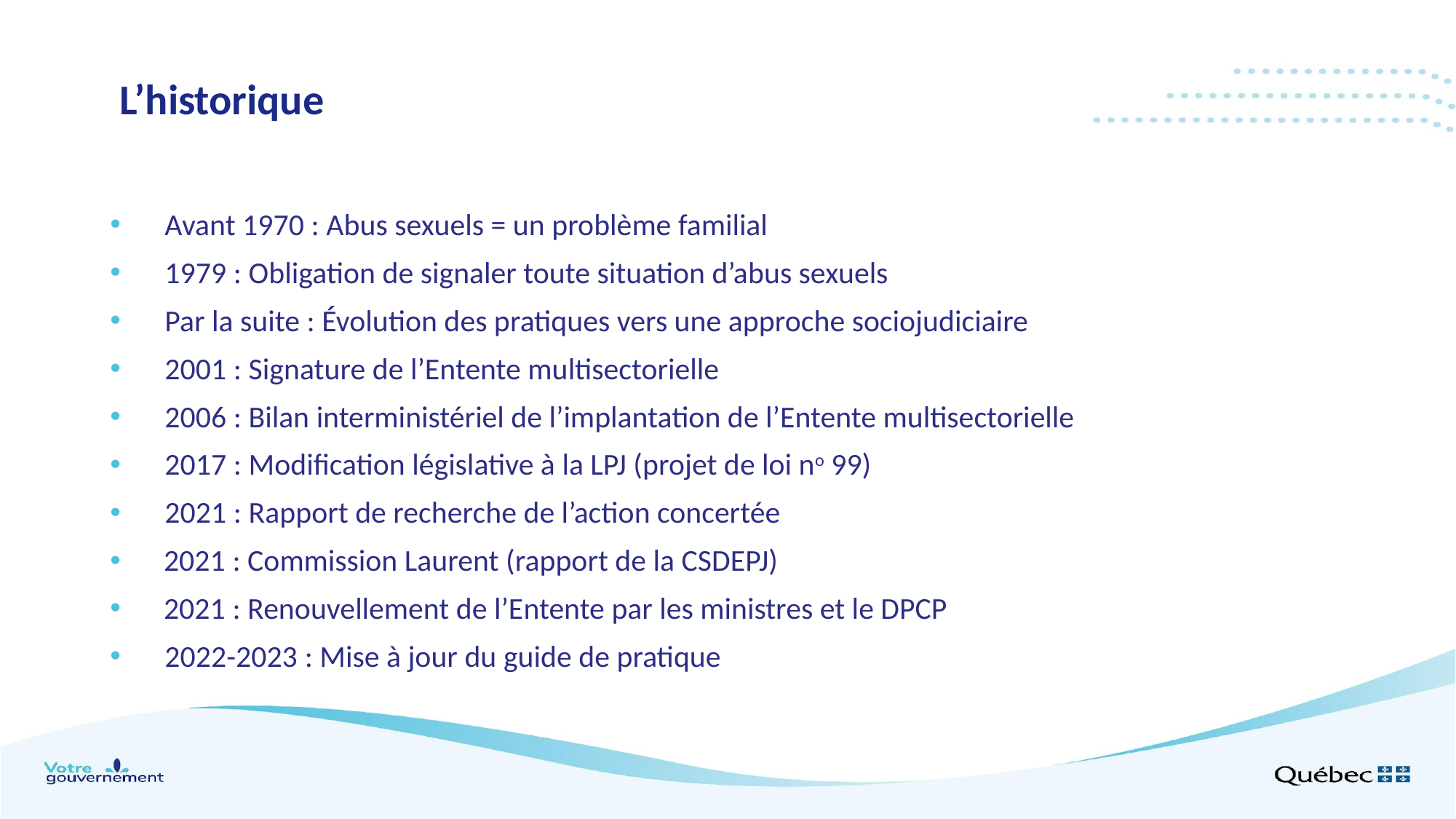

# L’historique
Avant 1970 : Abus sexuels = un problème familial
1979 : Obligation de signaler toute situation d’abus sexuels
Par la suite : Évolution des pratiques vers une approche sociojudiciaire
2001 : Signature de l’Entente multisectorielle
2006 : Bilan interministériel de l’implantation de l’Entente multisectorielle
2017 : Modification législative à la LPJ (projet de loi no 99)
2021 : Rapport de recherche de l’action concertée
2021 : Commission Laurent (rapport de la CSDEPJ)
2021 : Renouvellement de l’Entente par les ministres et le DPCP
2022-2023 : Mise à jour du guide de pratique